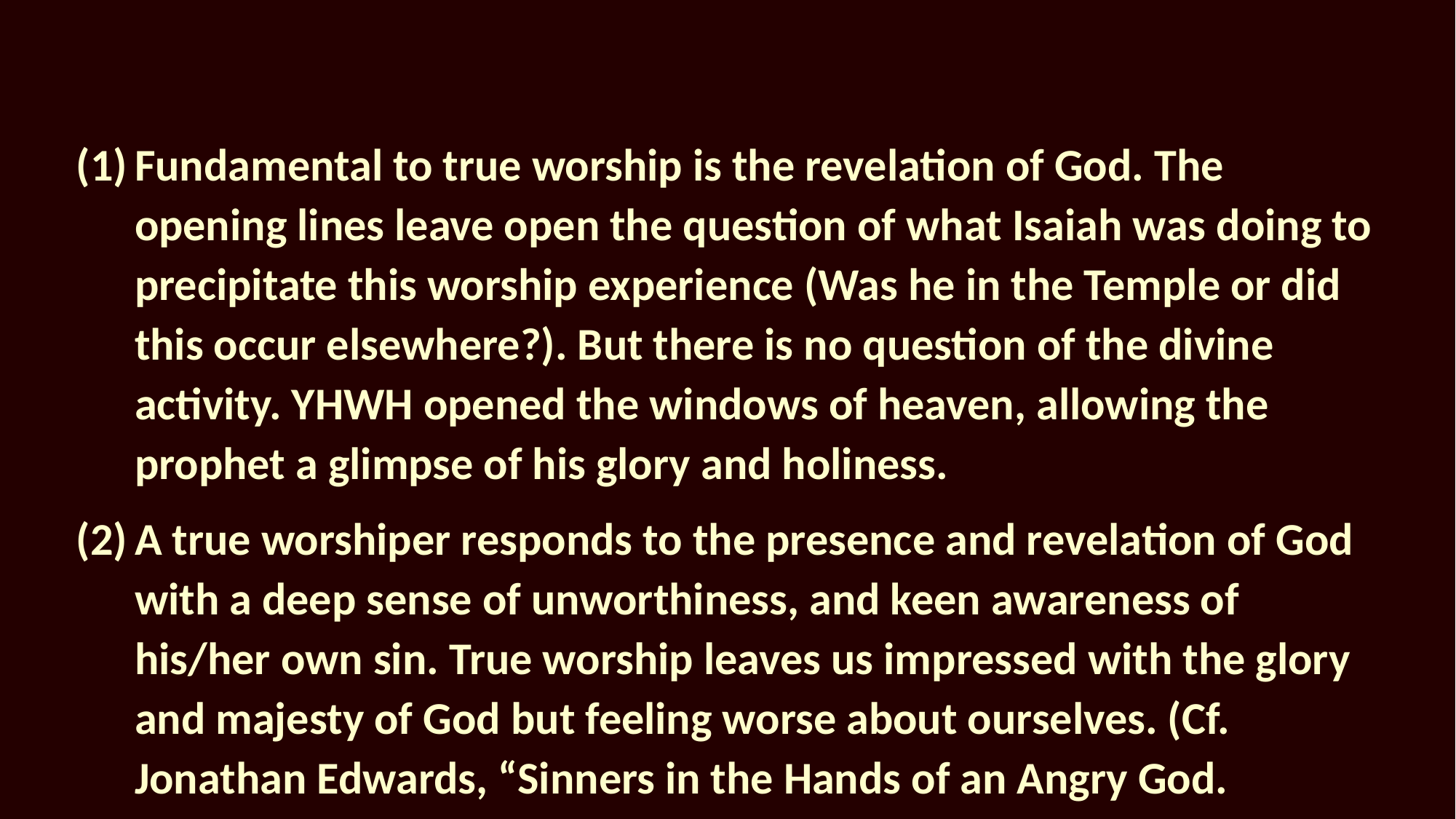

Fundamental to true worship is the revelation of God. The opening lines leave open the question of what Isaiah was doing to precipitate this worship experience (Was he in the Temple or did this occur elsewhere?). But there is no question of the divine activity. YHWH opened the windows of heaven, allowing the prophet a glimpse of his glory and holiness.
A true worshiper responds to the presence and revelation of God with a deep sense of unworthiness, and keen awareness of his/her own sin. True worship leaves us impressed with the glory and majesty of God but feeling worse about ourselves. (Cf. Jonathan Edwards, “Sinners in the Hands of an Angry God.